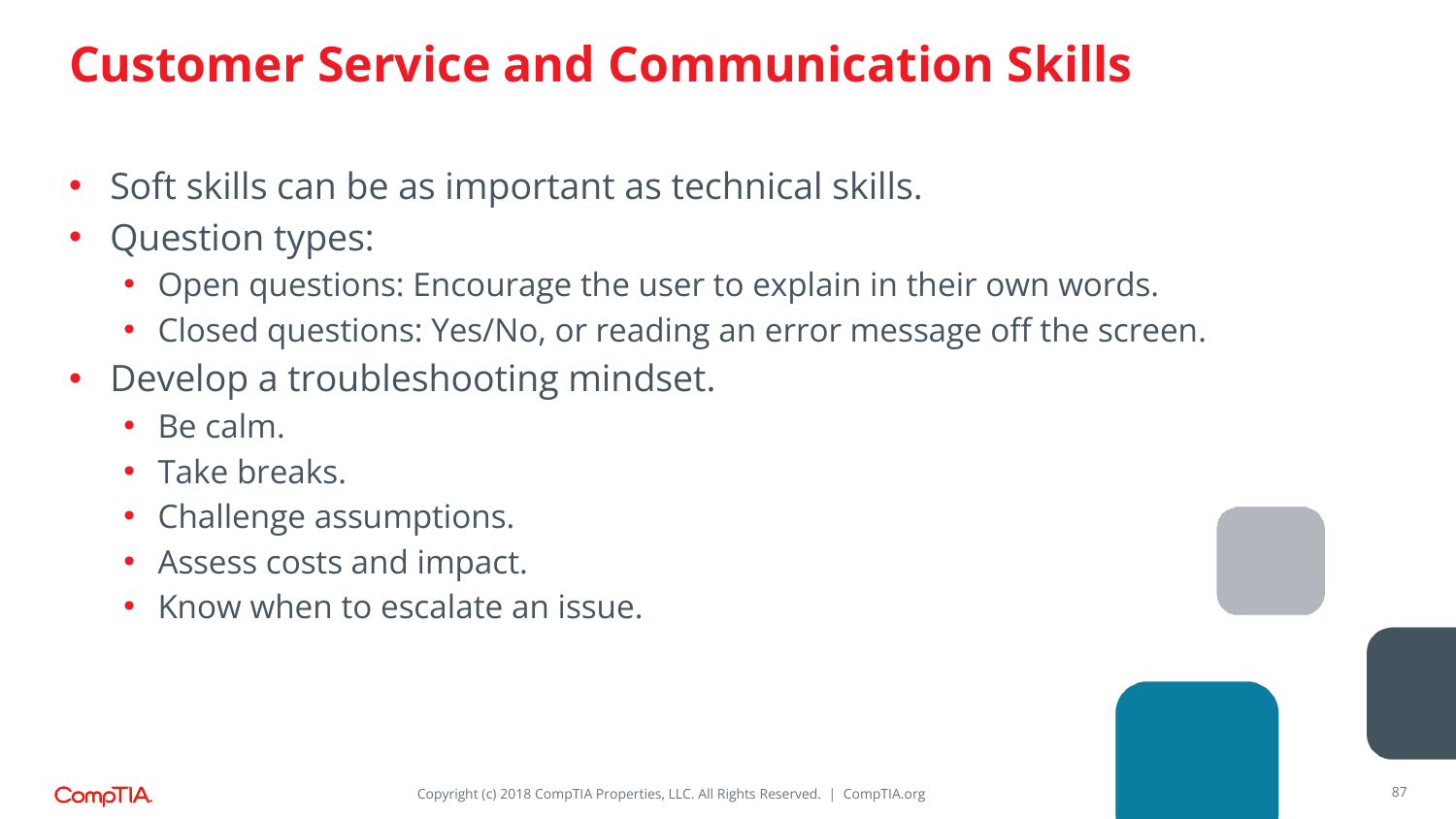

# Customer Service and Communication Skills
Soft skills can be as important as technical skills.
Question types:
Open questions: Encourage the user to explain in their own words.
Closed questions: Yes/No, or reading an error message off the screen.
Develop a troubleshooting mindset.
Be calm.
Take breaks.
Challenge assumptions.
Assess costs and impact.
Know when to escalate an issue.
87